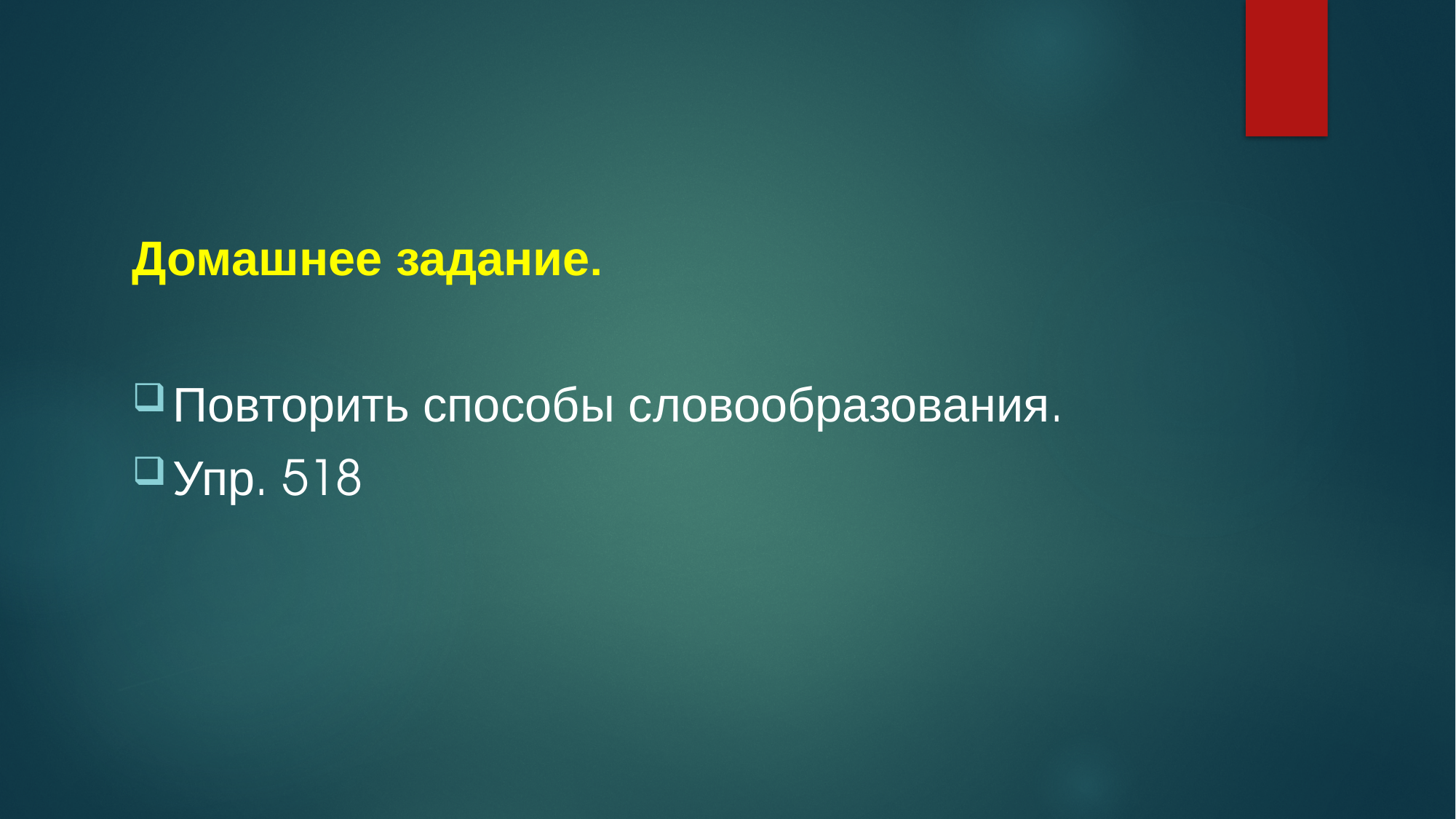

#
Домашнее задание.

Повторить способы словообразования.
Упр. 518